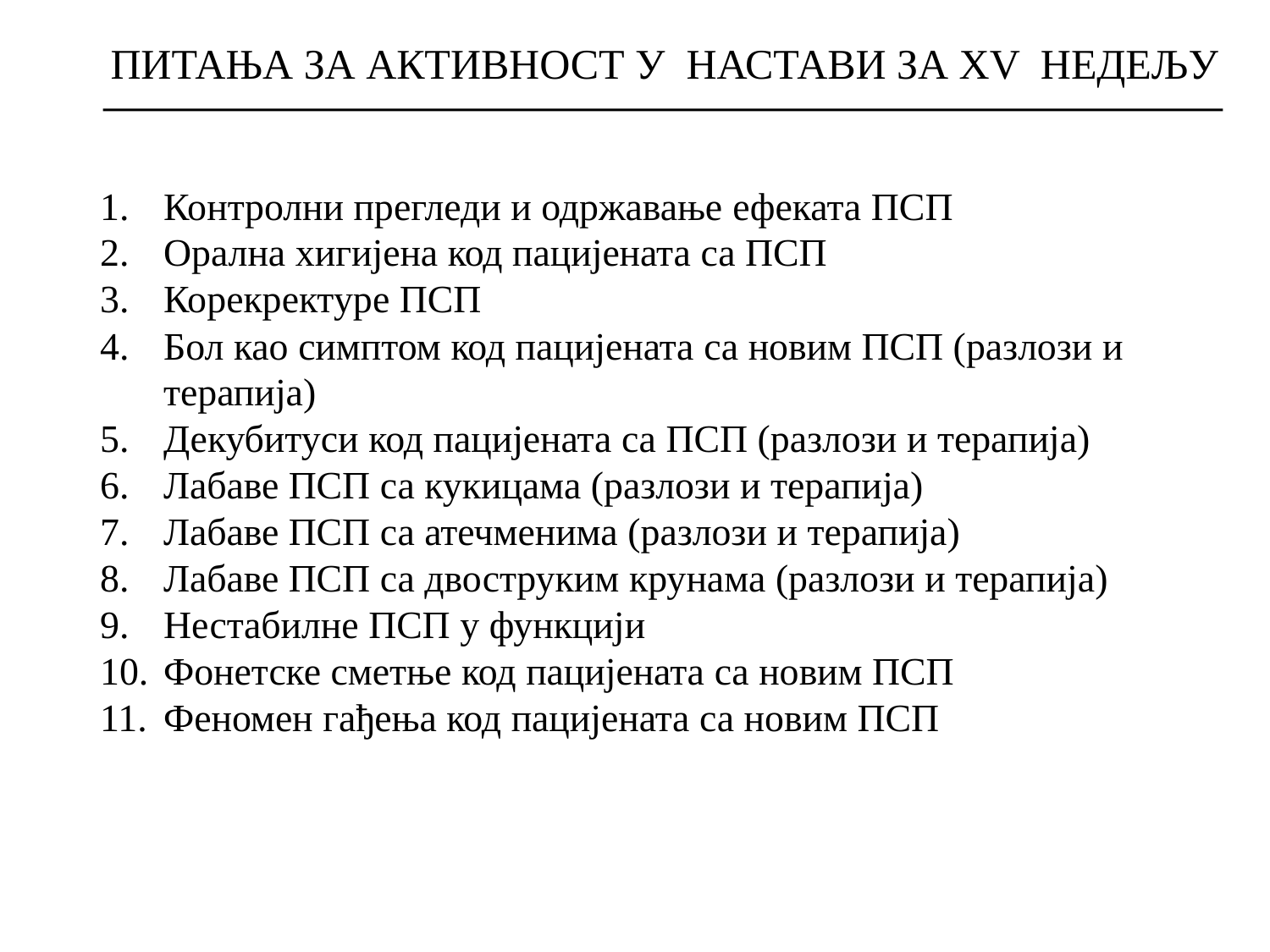

ПИТАЊА ЗА АКТИВНОСТ У  НАСТАВИ ЗА XV  НЕДЕЉУ

Контролни прегледи и одржавање ефеката ПСП
Орална хигијена код пацијената са ПСП
Корекректуре ПСП
Бол као симптом код пацијената са новим ПСП (разлози и терапија)
Декубитуси код пацијената са ПСП (разлози и терапија)
Лабаве ПСП са кукицама (разлози и терапија)
Лабаве ПСП са атечменима (разлози и терапија)
Лабаве ПСП са двоструким крунама (разлози и терапија)
Нестабилне ПСП у функцији
Фонетске сметње код пацијената са новим ПСП
Феномен гађења код пацијената са новим ПСП